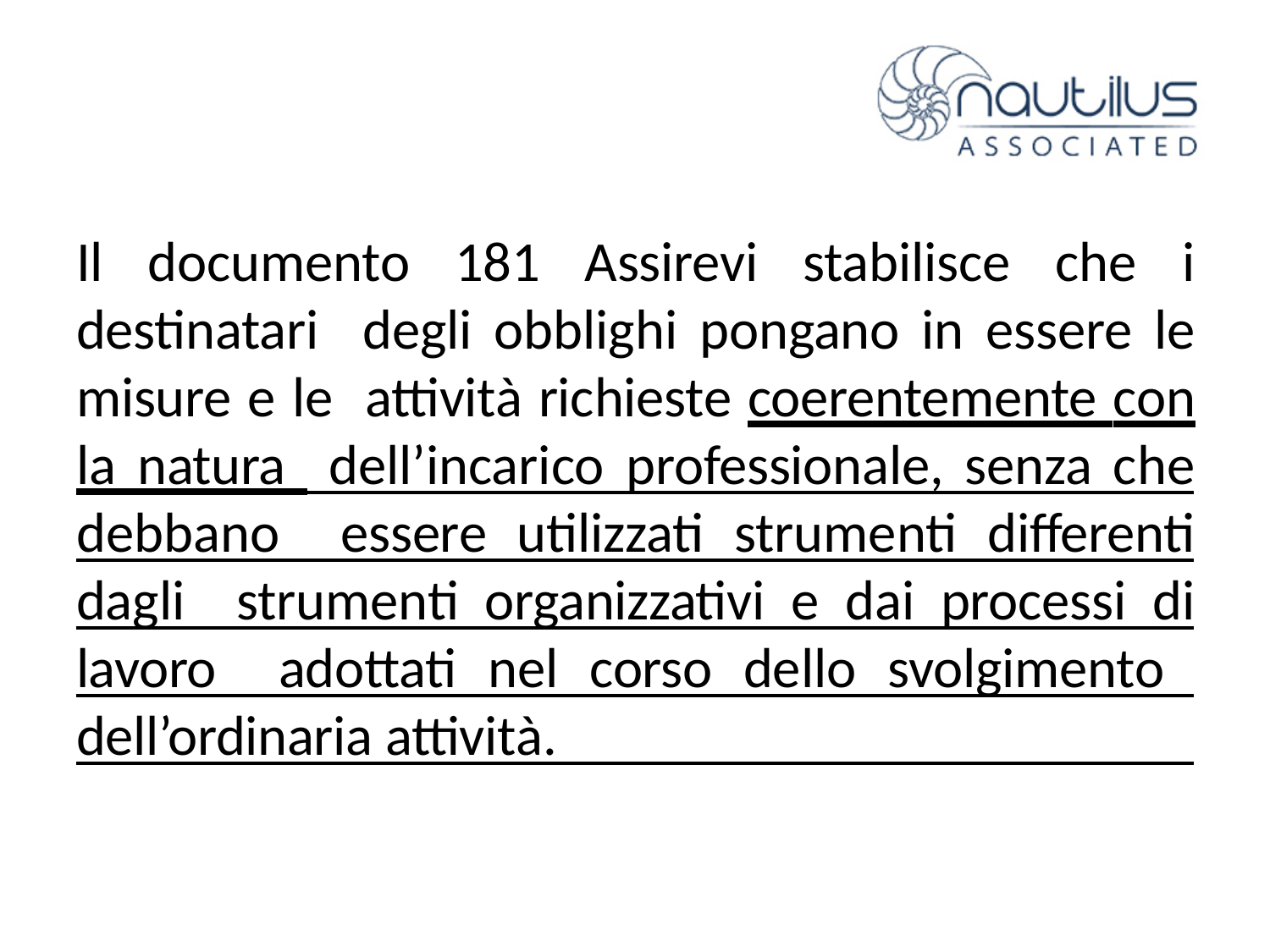

Il documento 181 Assirevi stabilisce che i destinatari  degli obblighi pongano in essere le misure e le  attività richieste coerentemente con la natura  dell’incarico professionale, senza che debbano  essere utilizzati strumenti differenti dagli  strumenti organizzativi e dai processi di lavoro  adottati nel corso dello svolgimento  dell’ordinaria attività.